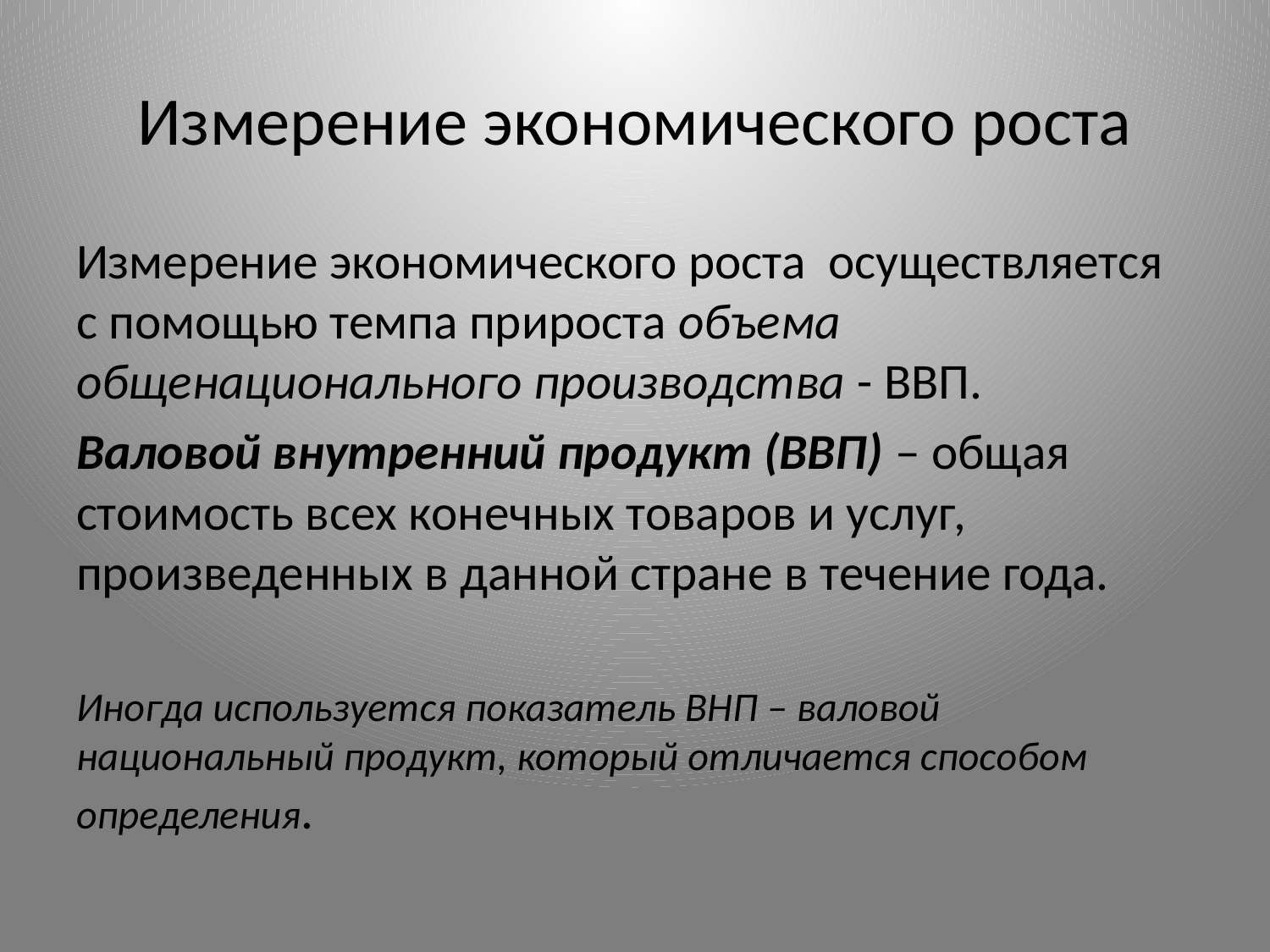

# Измерение экономического роста
Измерение экономического роста  осуществляется с помощью темпа прироста объема общенационального производства - ВВП.
Валовой внутренний продукт (ВВП) – общая стоимость всех конечных товаров и услуг, произведенных в данной стране в течение года.

Иногда используется показатель ВНП – валовой национальный продукт, который отличается способом определения.